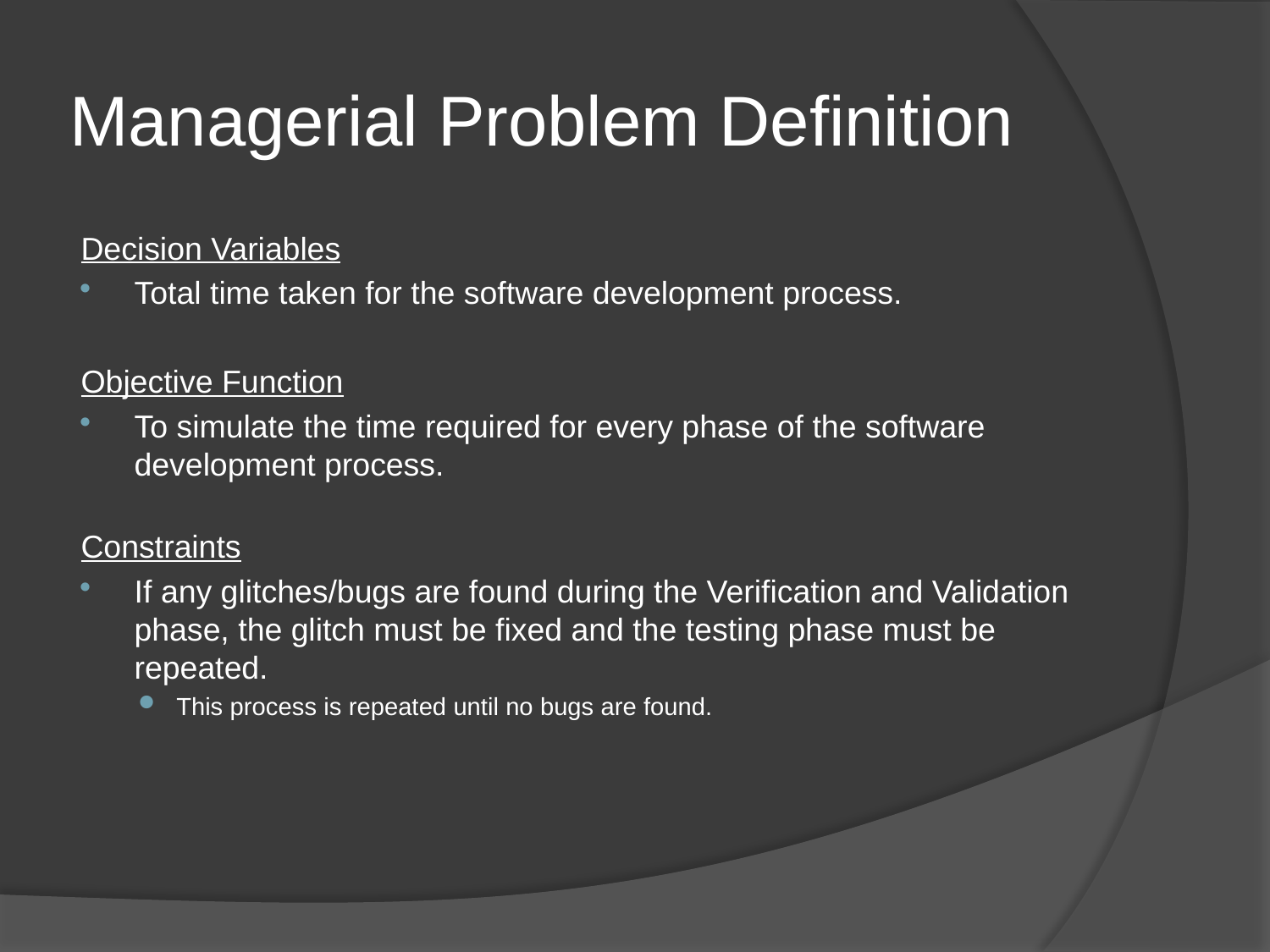

# Managerial Problem Definition
Decision Variables
Total time taken for the software development process.

Objective Function
To simulate the time required for every phase of the software development process.
Constraints
If any glitches/bugs are found during the Verification and Validation phase, the glitch must be fixed and the testing phase must be repeated.
This process is repeated until no bugs are found.